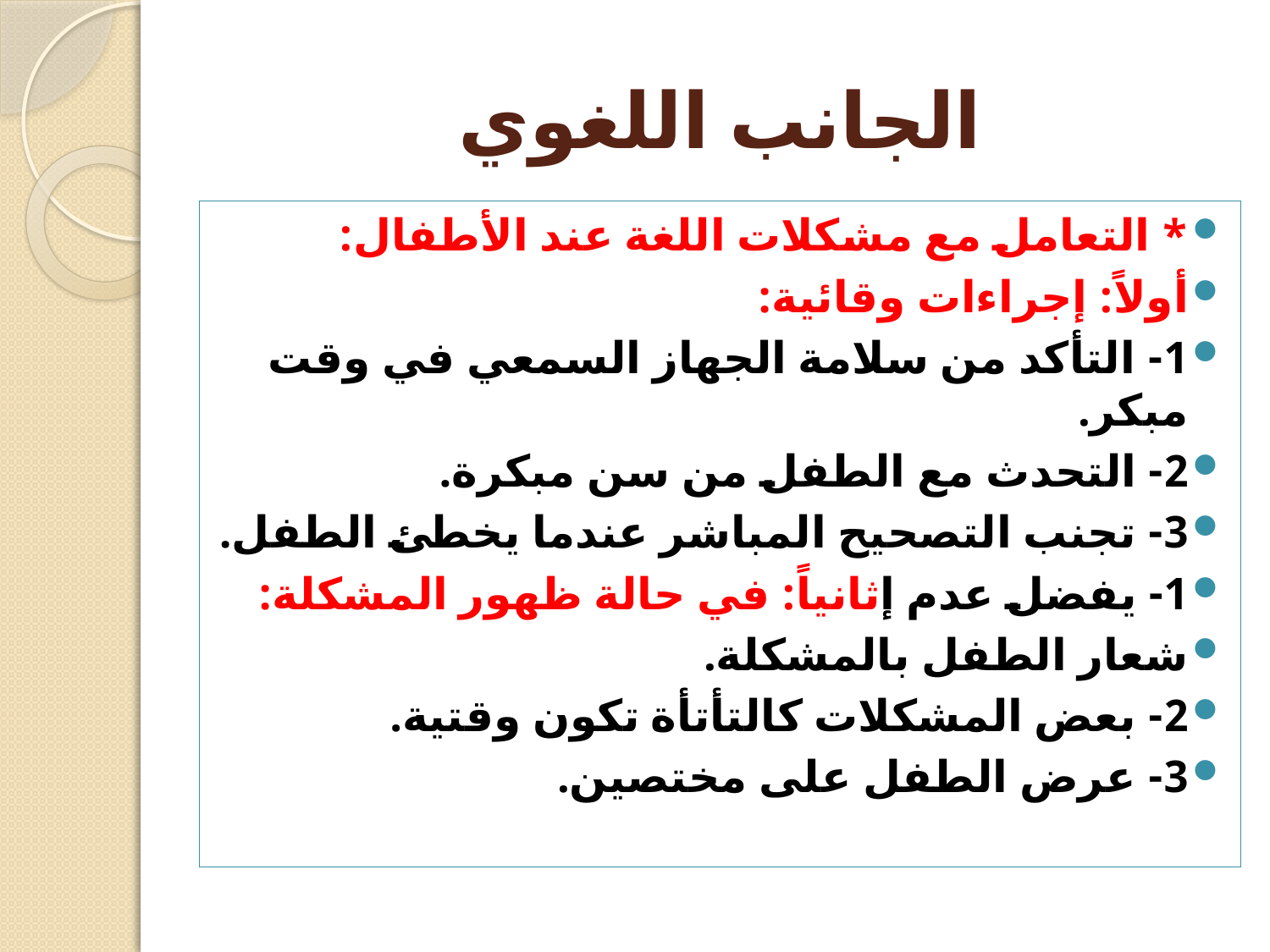

# الجانب اللغوي
* التعامل مع مشكلات اللغة عند الأطفال:
أولاً: إجراءات وقائية:
1- التأكد من سلامة الجهاز السمعي في وقت مبكر.
2- التحدث مع الطفل من سن مبكرة.
3- تجنب التصحيح المباشر عندما يخطئ الطفل.
1- يفضل عدم إثانياً: في حالة ظهور المشكلة:
شعار الطفل بالمشكلة.
2- بعض المشكلات كالتأتأة تكون وقتية.
3- عرض الطفل على مختصين.